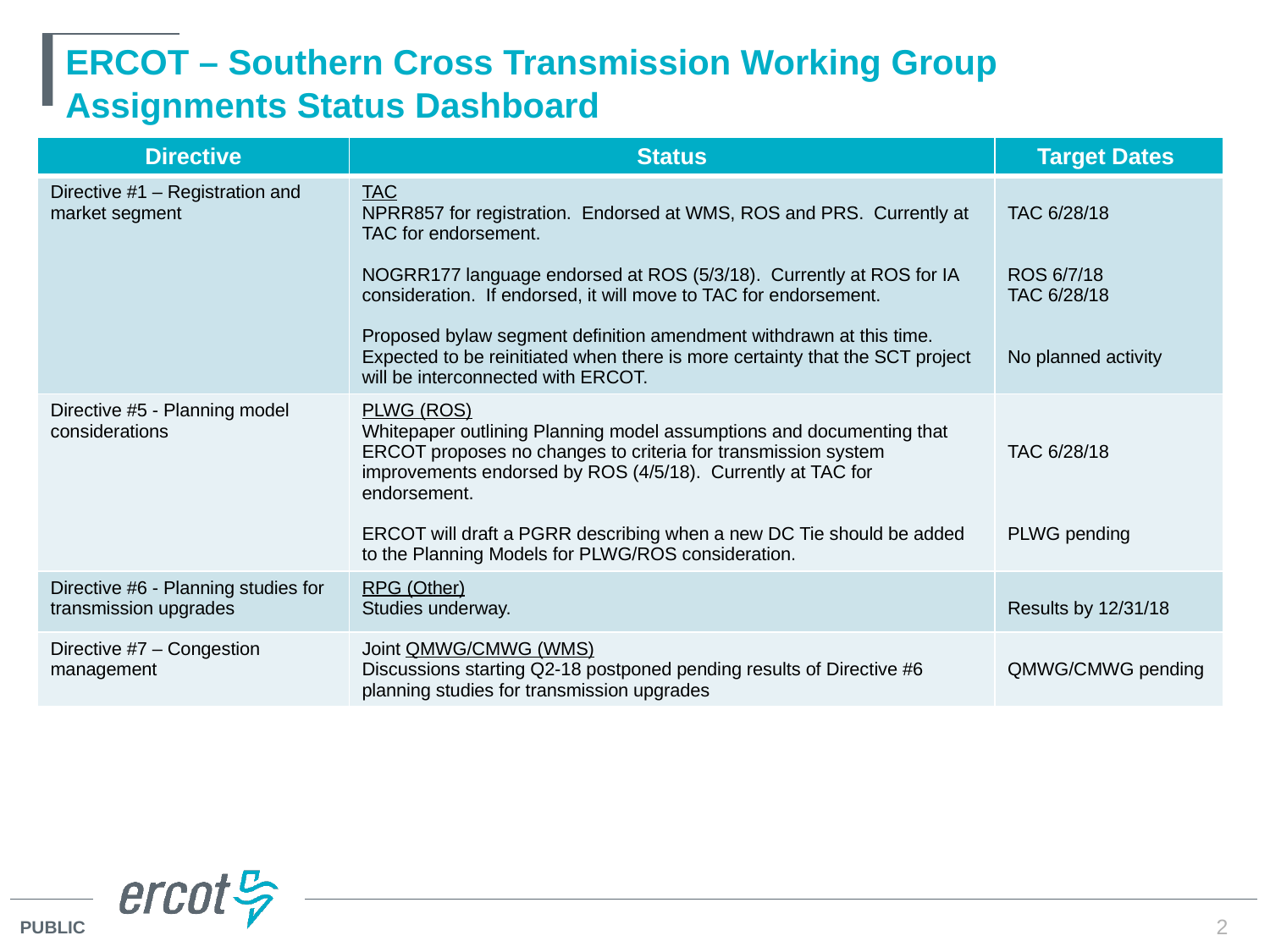

# ERCOT – Southern Cross Transmission Working Group Assignments Status Dashboard
| Directive | Status | Target Dates |
| --- | --- | --- |
| Directive #1 – Registration and market segment | TAC NPRR857 for registration. Endorsed at WMS, ROS and PRS. Currently at TAC for endorsement. NOGRR177 language endorsed at ROS (5/3/18). Currently at ROS for IA consideration. If endorsed, it will move to TAC for endorsement. Proposed bylaw segment definition amendment withdrawn at this time. Expected to be reinitiated when there is more certainty that the SCT project will be interconnected with ERCOT. | TAC 6/28/18 ROS 6/7/18 TAC 6/28/18 No planned activity |
| Directive #5 - Planning model considerations | PLWG (ROS) Whitepaper outlining Planning model assumptions and documenting that ERCOT proposes no changes to criteria for transmission system improvements endorsed by ROS (4/5/18).  Currently at TAC for endorsement.  ERCOT will draft a PGRR describing when a new DC Tie should be added to the Planning Models for PLWG/ROS consideration. | TAC 6/28/18 PLWG pending |
| Directive #6 - Planning studies for transmission upgrades | RPG (Other) Studies underway. | Results by 12/31/18 |
| Directive #7 – Congestion management | Joint QMWG/CMWG (WMS) Discussions starting Q2-18 postponed pending results of Directive #6 planning studies for transmission upgrades | QMWG/CMWG pending |
2